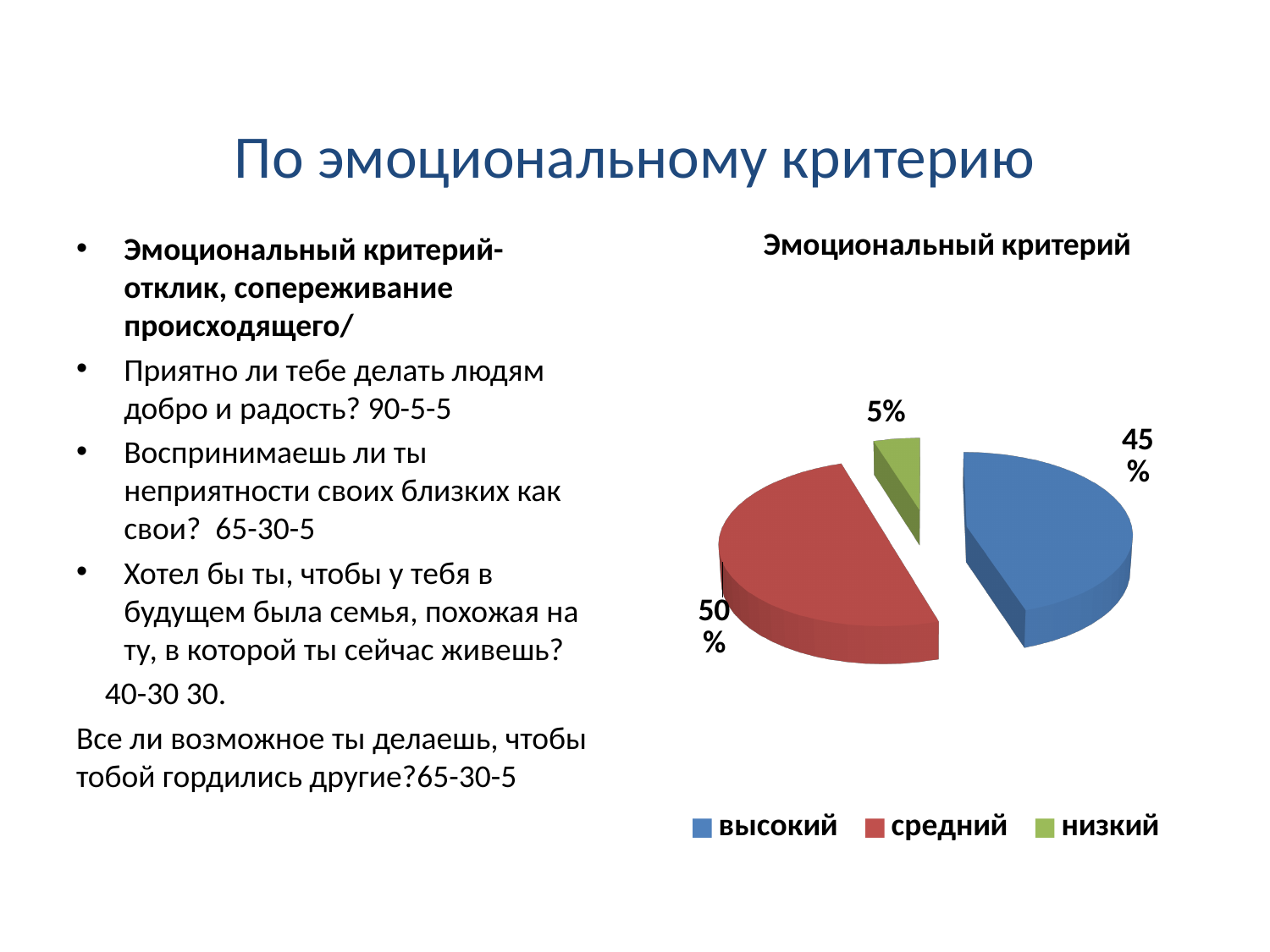

# По эмоциональному критерию
Эмоциональный критерий- отклик, сопереживание происходящего/
Приятно ли тебе делать людям добро и радость? 90-5-5
Воспринимаешь ли ты неприятности своих близких как свои?  65-30-5
Хотел бы ты, чтобы у тебя в будущем была семья, похожая на ту, в которой ты сейчас живешь?
    40-30 30.
Все ли возможное ты делаешь, чтобы тобой гордились другие?65-30-5

[unsupported chart]